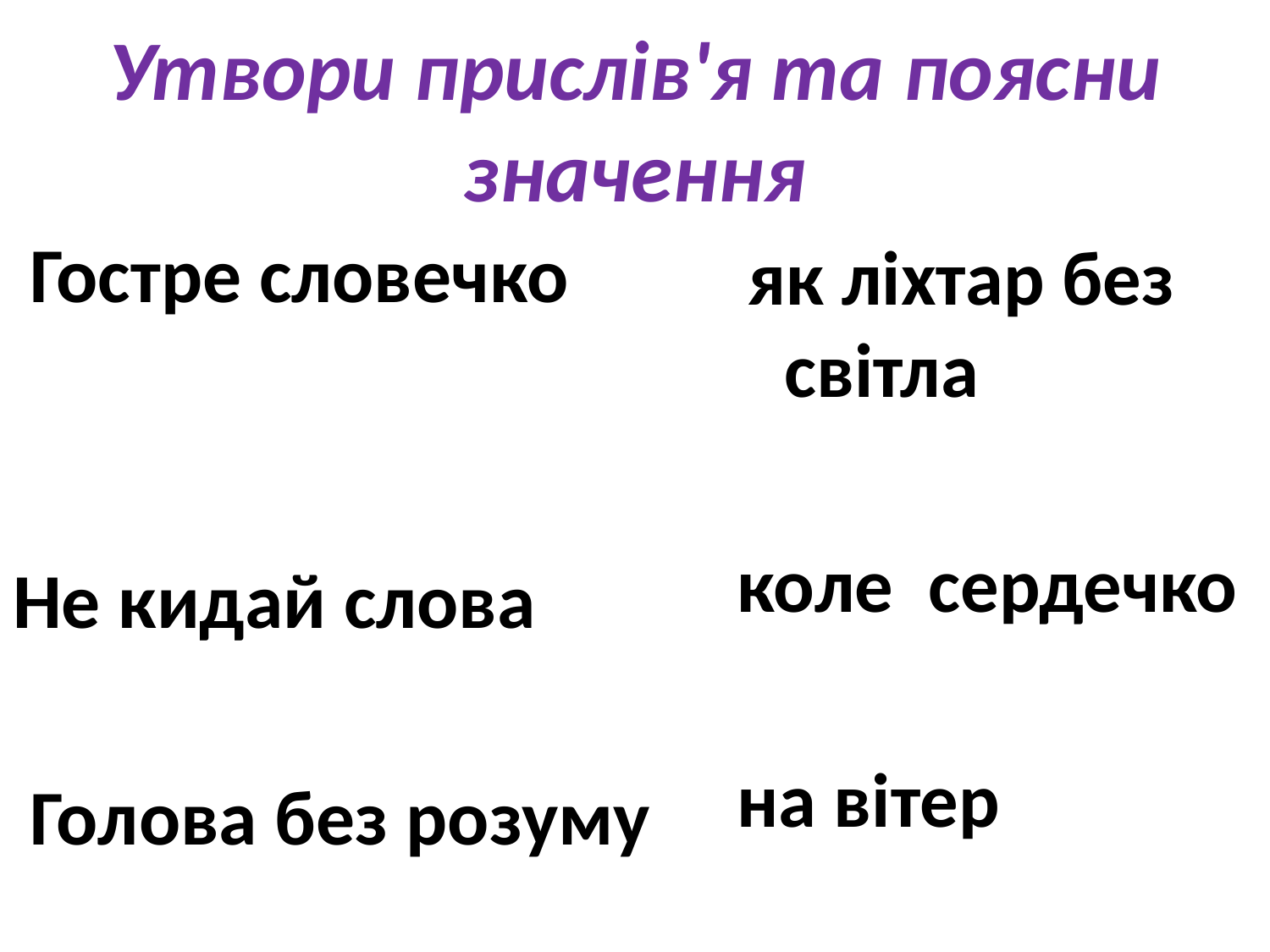

# Утвори прислів'я та поясни значення
 Гостре словечко

Не кидай слова

 Голова без розуму
 як ліхтар без світла

коле  сердечко

на вітер